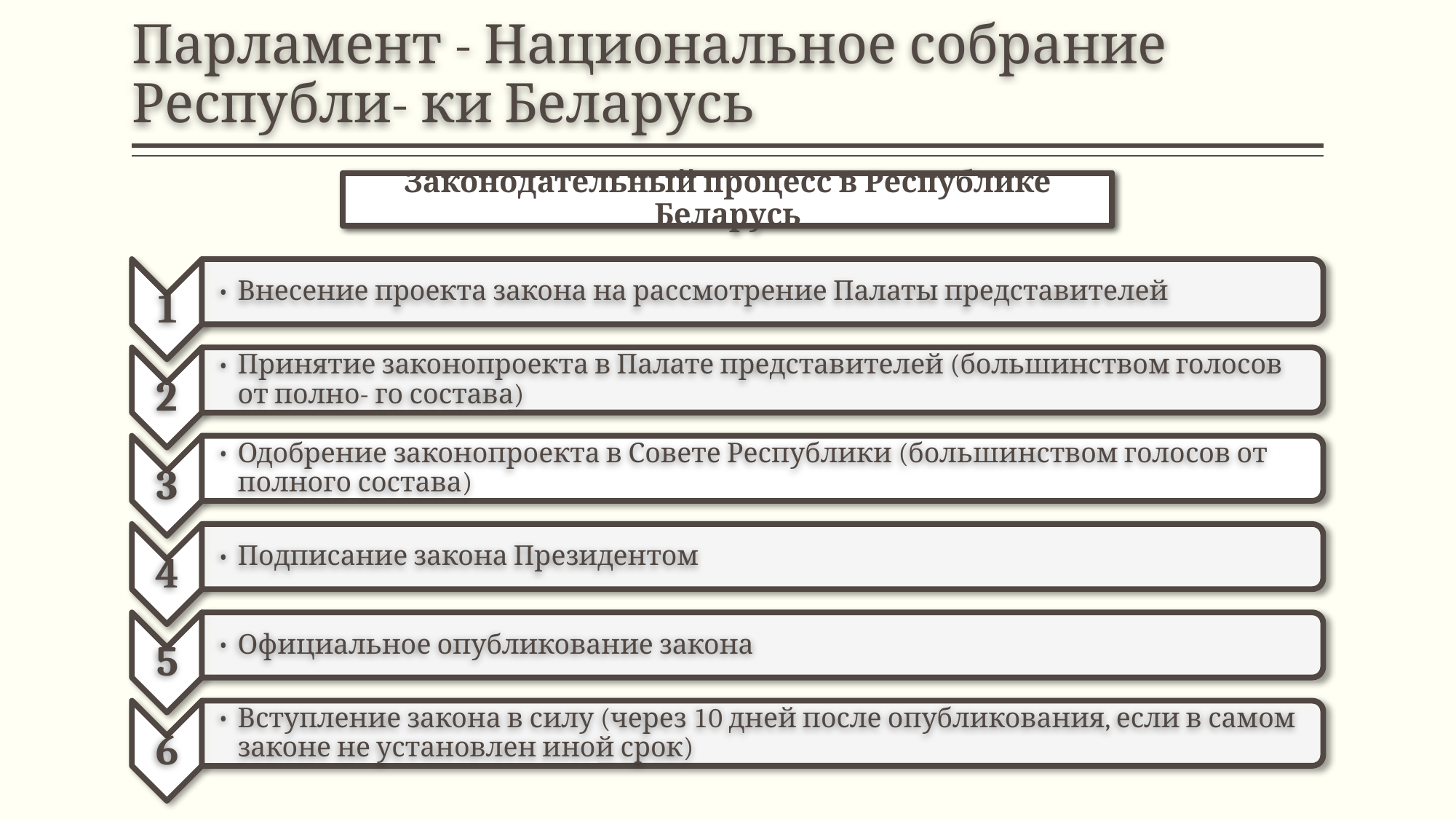

# Парламент - Национальное собрание Республи- ки Беларусь

Законодательный процесс в Республике Беларусь

Внесение проекта закона на рассмотрение Палаты представителей

1
Принятие законопроекта в Палате представителей (большинством голосов от полно- го состава)

2
Одобрение законопроекта в Совете Республики (большинством голосов от полного состава)

3
Подписание закона Президентом

4
Официальное опубликование закона

5
Вступление закона в силу (через 10 дней после опубликования, если в самом законе не установлен иной срок)

6